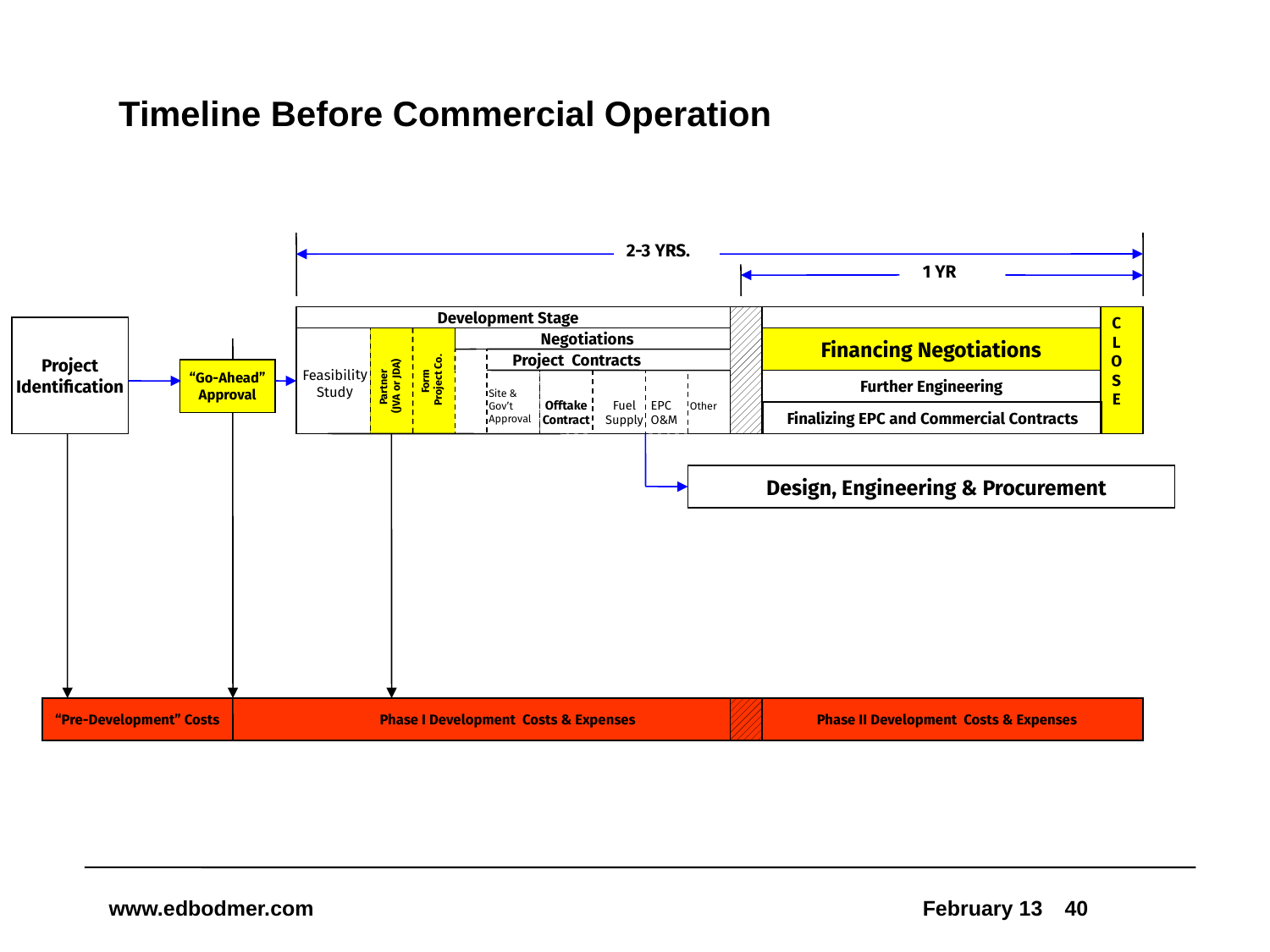

# Timeline Before Commercial Operation

2-3 YRS.

1 YR

Development Stage

C
L
O
S
E

Project
Identification

Negotiations
Financing Negotiations

Project  Contracts

“Go-Ahead”
Approval
Feasibility
Study
Site

Form
Project Co.
Partner
(JVA or JDA)

O
&
M

Further Engineering

Site & Gov’t Approval
Offtake Contract
Fuel Supply
 EPC
 O&M
Other
Finalizing EPC and Commercial Contracts

Design, Engineering & Procurement

“Pre-Development” Costs
Phase I Development  Costs & Expenses
Phase II Development  Costs & Expenses